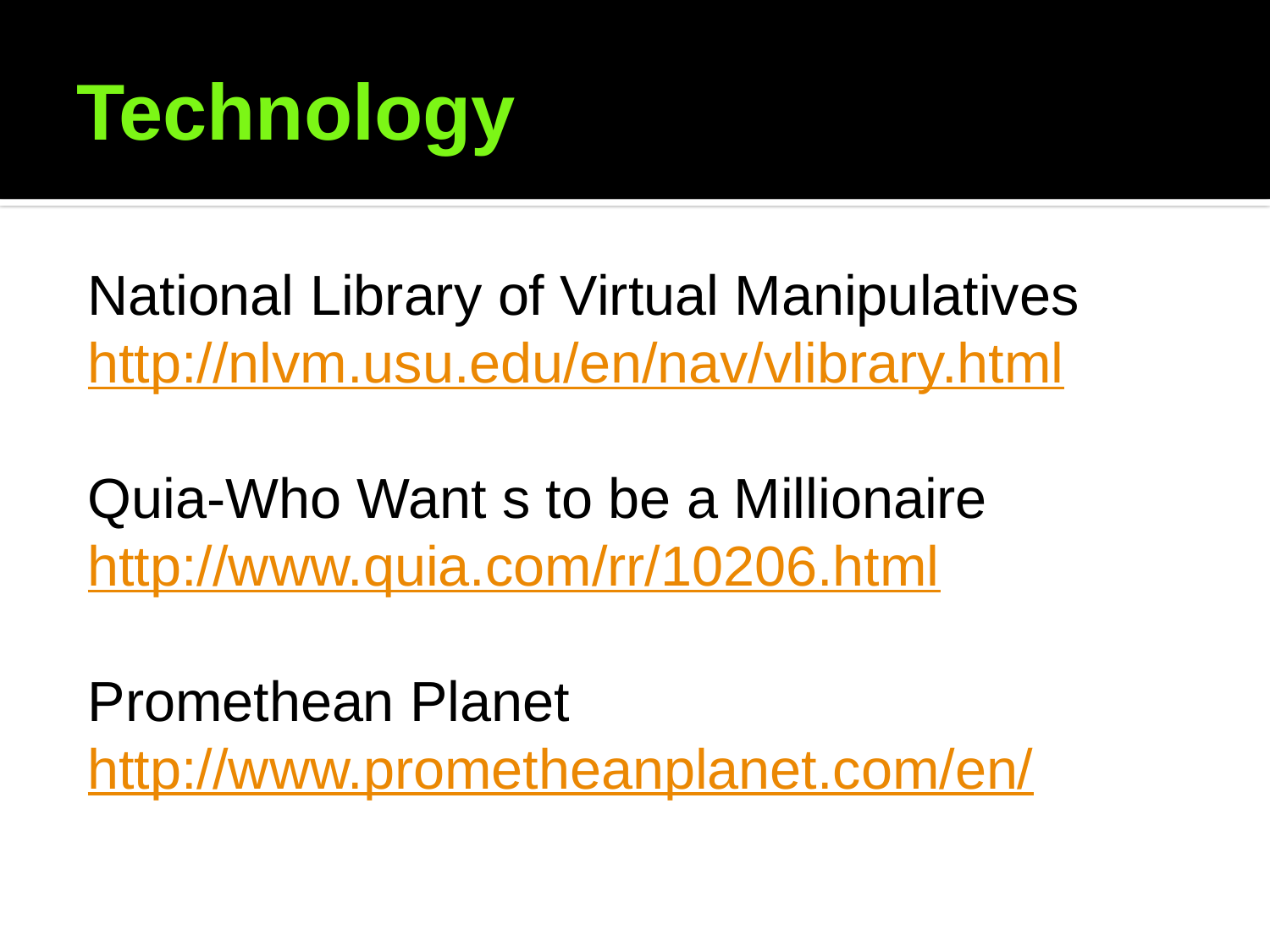

# Technology
National Library of Virtual Manipulatives
http://nlvm.usu.edu/en/nav/vlibrary.html

Quia-Who Want s to be a Millionaire
http://www.quia.com/rr/10206.html

Promethean Planet
http://www.prometheanplanet.com/en/